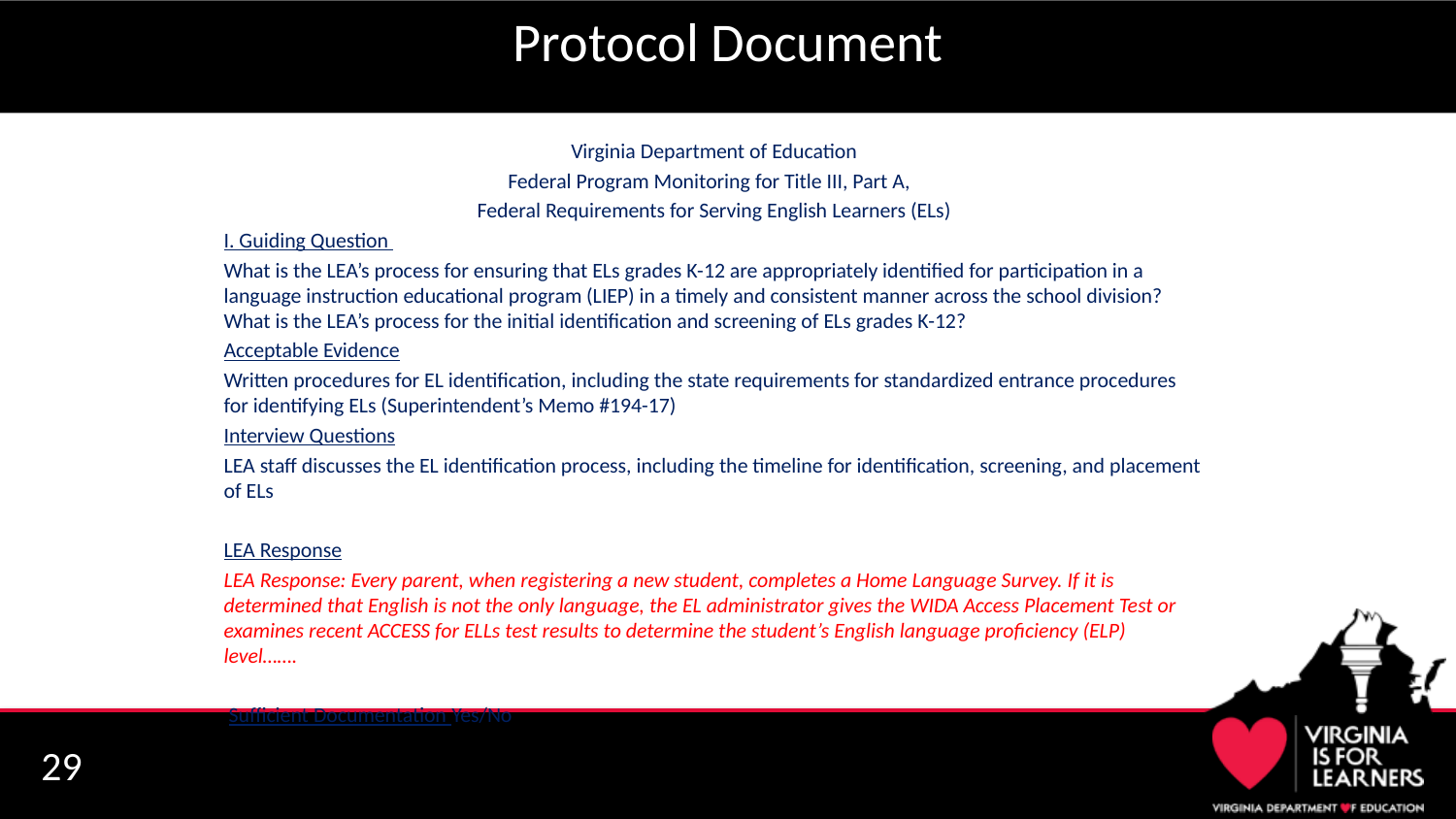

# Protocol Document
Virginia Department of Education
Federal Program Monitoring for Title III, Part A,
Federal Requirements for Serving English Learners (ELs)
I. Guiding Question
What is the LEA’s process for ensuring that ELs grades K-12 are appropriately identified for participation in a language instruction educational program (LIEP) in a timely and consistent manner across the school division? What is the LEA’s process for the initial identification and screening of ELs grades K-12?
Acceptable Evidence
Written procedures for EL identification, including the state requirements for standardized entrance procedures for identifying ELs (Superintendent’s Memo #194-17)
Interview Questions
LEA staff discusses the EL identification process, including the timeline for identification, screening, and placement of ELs

LEA Response
LEA Response: Every parent, when registering a new student, completes a Home Language Survey. If it is determined that English is not the only language, the EL administrator gives the WIDA Access Placement Test or examines recent ACCESS for ELLs test results to determine the student’s English language proficiency (ELP) level…….

 Sufficient Documentation Yes/No